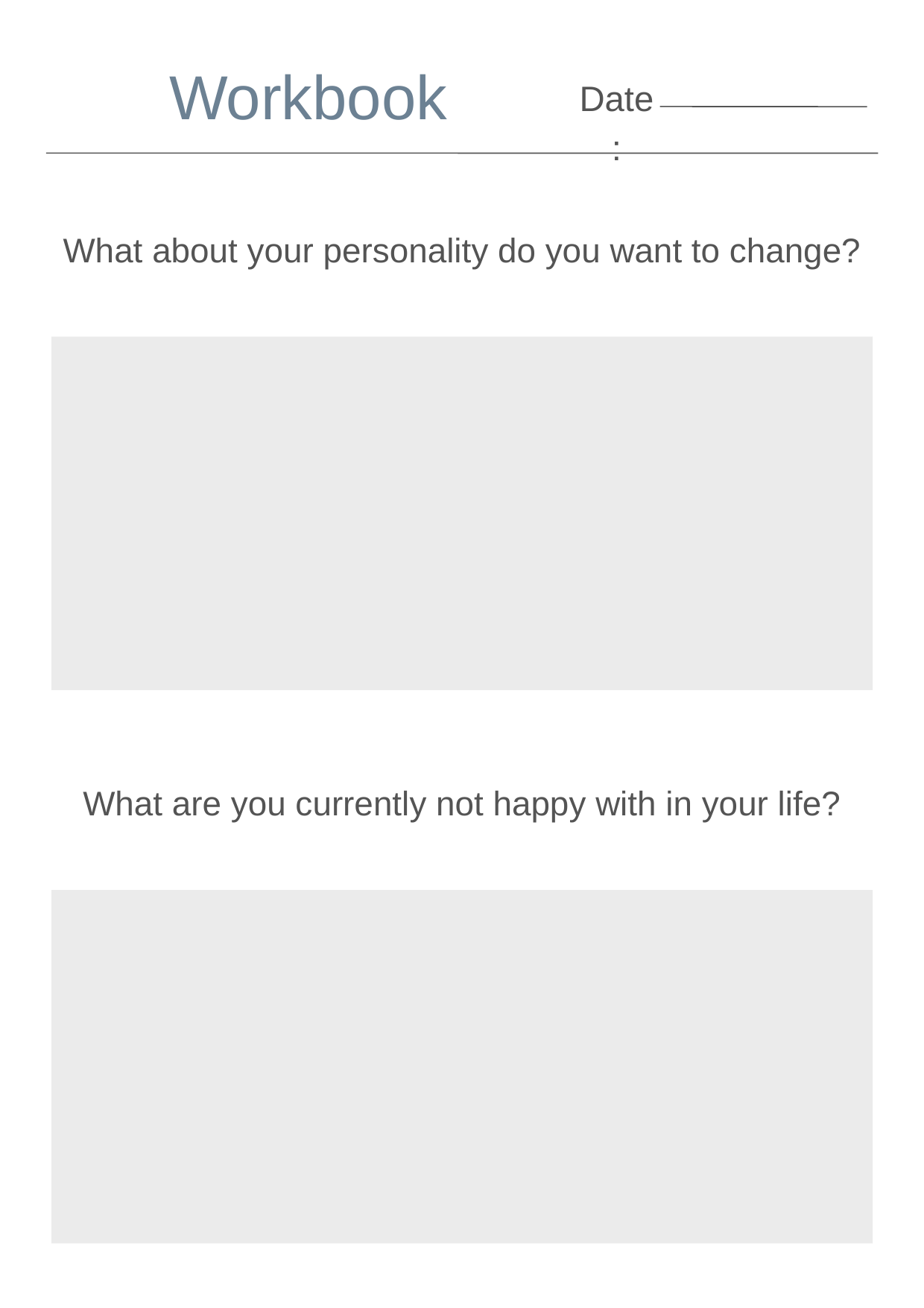

Workbook
Date:

What about your personality do you want to change?

What are you currently not happy with in your life?